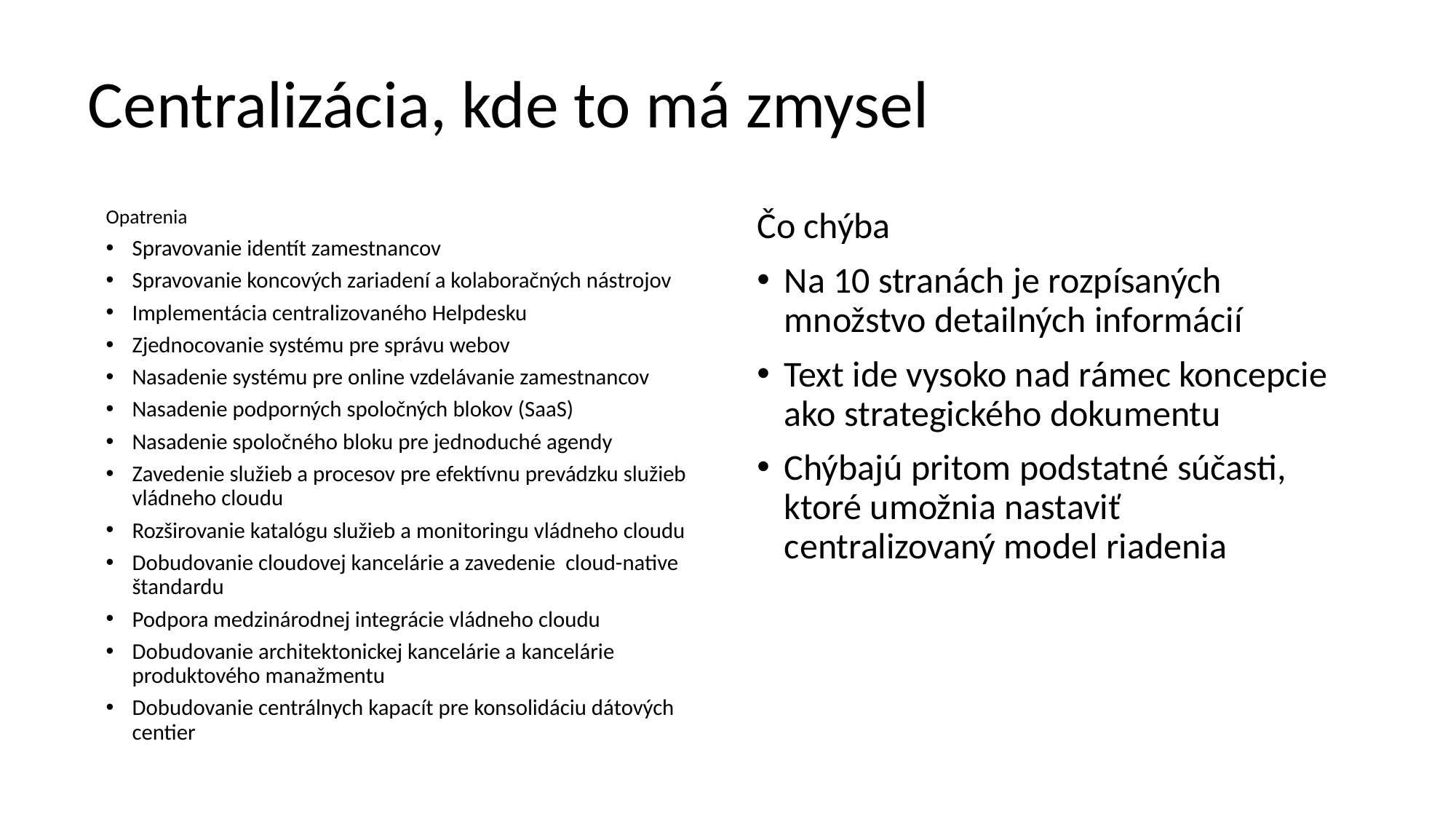

# Centralizácia, kde to má zmysel
Opatrenia
Spravovanie identít zamestnancov
Spravovanie koncových zariadení a kolaboračných nástrojov
Implementácia centralizovaného Helpdesku
Zjednocovanie systému pre správu webov
Nasadenie systému pre online vzdelávanie zamestnancov
Nasadenie podporných spoločných blokov (SaaS)
Nasadenie spoločného bloku pre jednoduché agendy
Zavedenie služieb a procesov pre efektívnu prevádzku služieb vládneho cloudu
Rozširovanie katalógu služieb a monitoringu vládneho cloudu
Dobudovanie cloudovej kancelárie a zavedenie  cloud-native štandardu
Podpora medzinárodnej integrácie vládneho cloudu
Dobudovanie architektonickej kancelárie a kancelárie produktového manažmentu
Dobudovanie centrálnych kapacít pre konsolidáciu dátových centier
Čo chýba
Na 10 stranách je rozpísaných množstvo detailných informácií
Text ide vysoko nad rámec koncepcie ako strategického dokumentu
Chýbajú pritom podstatné súčasti, ktoré umožnia nastaviť centralizovaný model riadenia